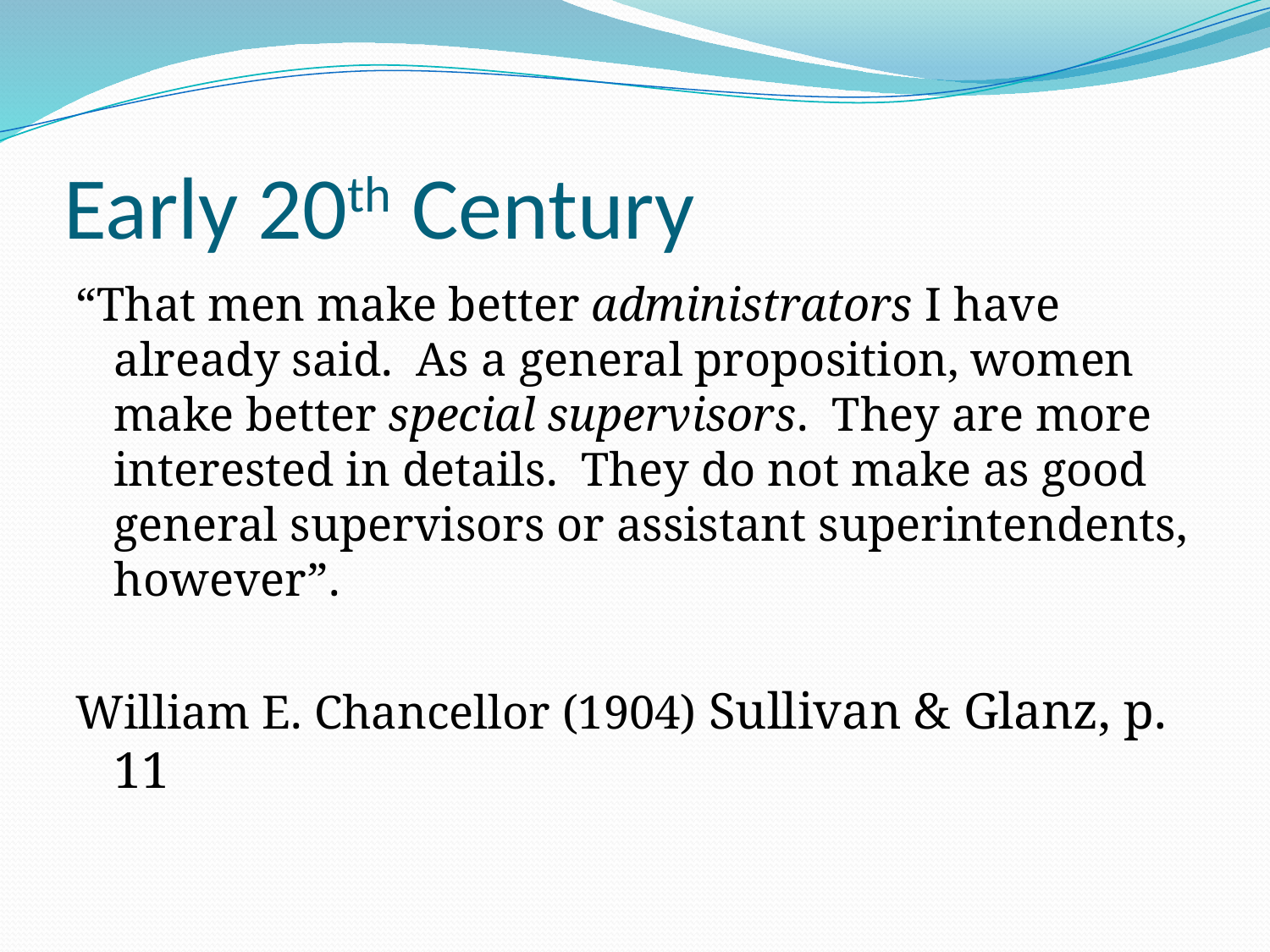

# Early 20th Century
“That men make better administrators I have already said.  As a general proposition, women make better special supervisors.  They are more interested in details.  They do not make as good general supervisors or assistant superintendents, however”.

William E. Chancellor (1904) Sullivan & Glanz, p. 11